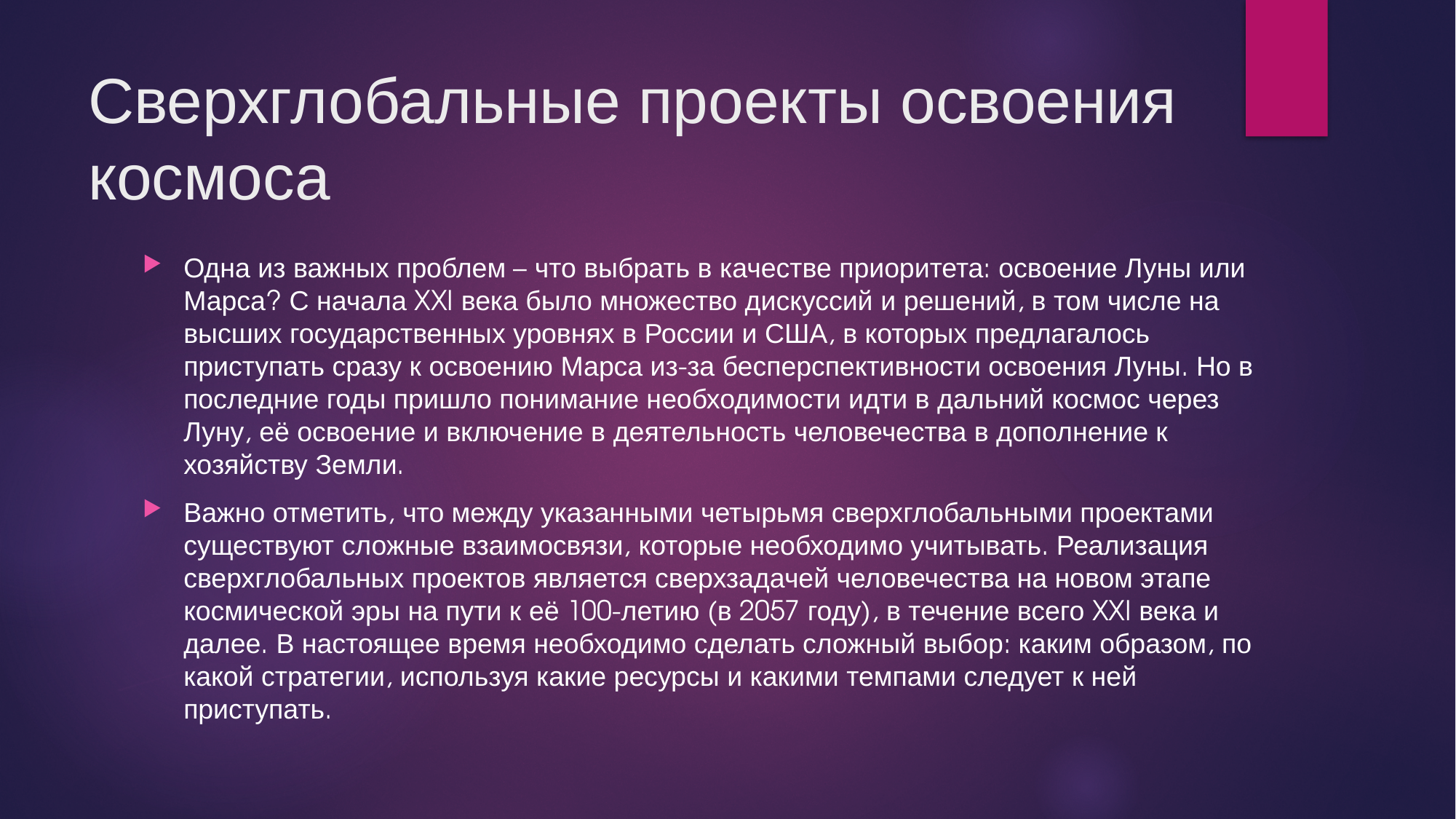

# Сверхглобальные проекты освоения космоса
Одна из важных проблем – что выбрать в качестве приоритета: освоение Луны или Марса? С начала XXI века было множество дискуссий и решений, в том числе на высших государственных уровнях в России и США, в которых предлагалось приступать сразу к освоению Марса из-за бесперспективности освоения Луны. Но в последние годы пришло понимание необходимости идти в дальний космос через Луну, её освоение и включение в деятельность человечества в дополнение к хозяйству Земли.
Важно отметить, что между указанными четырьмя сверхглобальными проектами существуют сложные взаимосвязи, которые необходимо учитывать. Реализация сверхглобальных проектов является сверхзадачей человечества на новом этапе космической эры на пути к её 100-летию (в 2057 году), в течение всего XXI века и далее. В настоящее время необходимо сделать сложный выбор: каким образом, по какой стратегии, используя какие ресурсы и какими темпами следует к ней приступать.